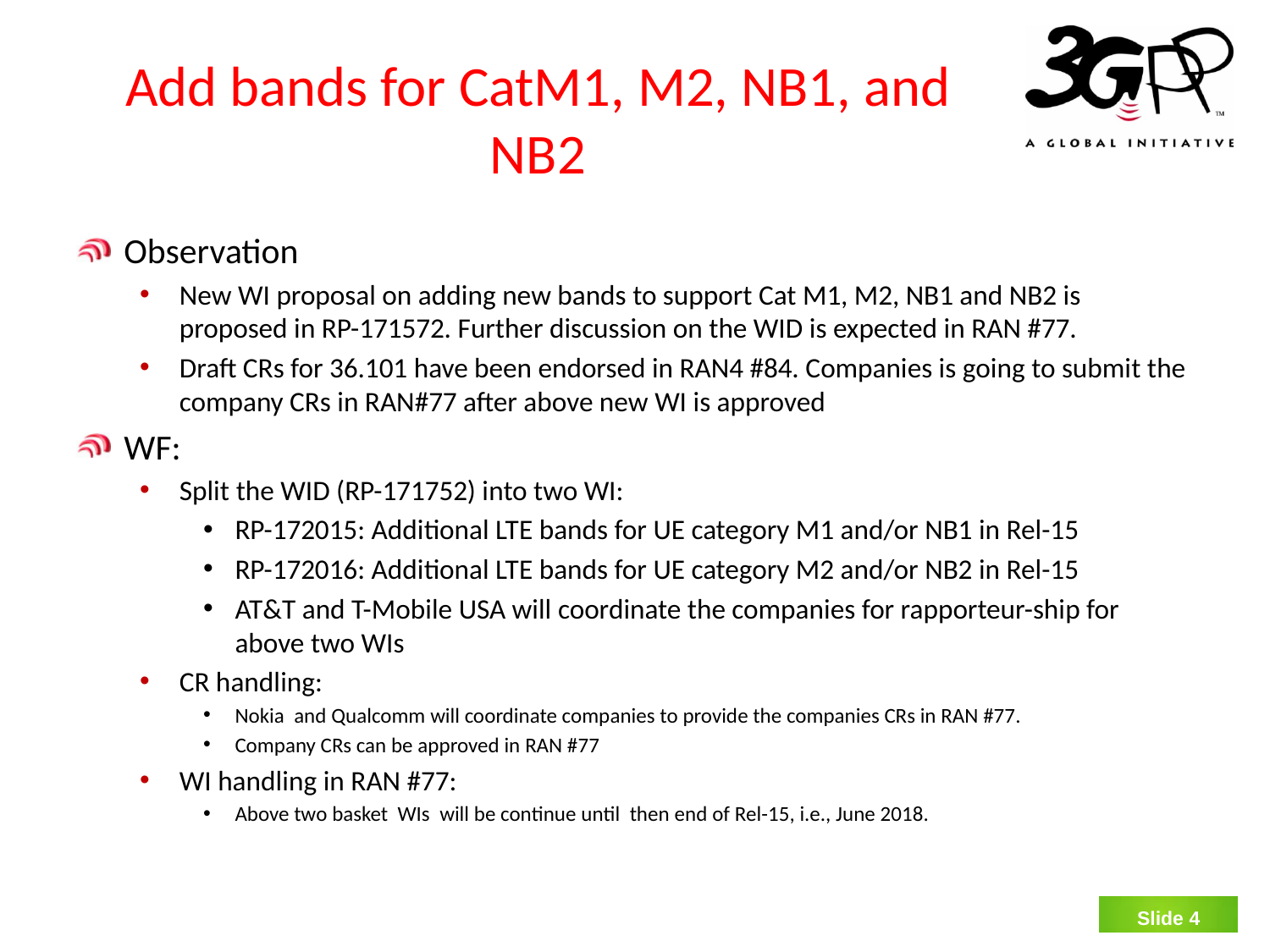

# Add bands for CatM1, M2, NB1, and NB2
Observation
New WI proposal on adding new bands to support Cat M1, M2, NB1 and NB2 is proposed in RP-171572. Further discussion on the WID is expected in RAN #77.
Draft CRs for 36.101 have been endorsed in RAN4 #84. Companies is going to submit the company CRs in RAN#77 after above new WI is approved
WF:
Split the WID (RP-171752) into two WI:
RP-172015: Additional LTE bands for UE category M1 and/or NB1 in Rel-15
RP-172016: Additional LTE bands for UE category M2 and/or NB2 in Rel-15
AT&T and T-Mobile USA will coordinate the companies for rapporteur-ship for above two WIs
CR handling:
Nokia  and Qualcomm will coordinate companies to provide the companies CRs in RAN #77.
Company CRs can be approved in RAN #77
WI handling in RAN #77:
Above two basket  WIs  will be continue until  then end of Rel-15, i.e., June 2018.

Slide 4